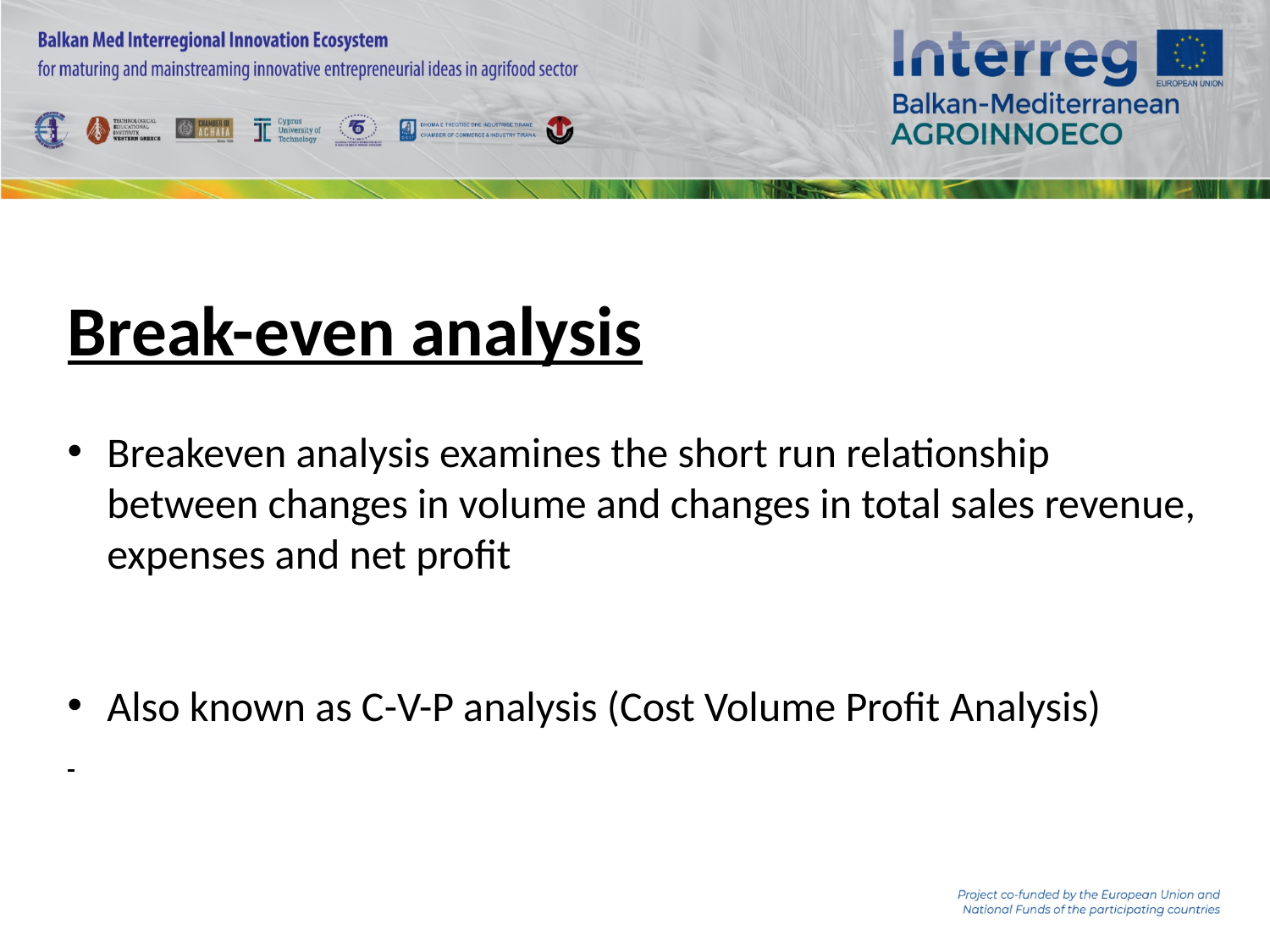

Break-even analysis

Breakeven analysis examines the short run relationship between changes in volume and changes in total sales revenue, expenses and net profit

Also known as C-V-P analysis (Cost Volume Profit Analysis)